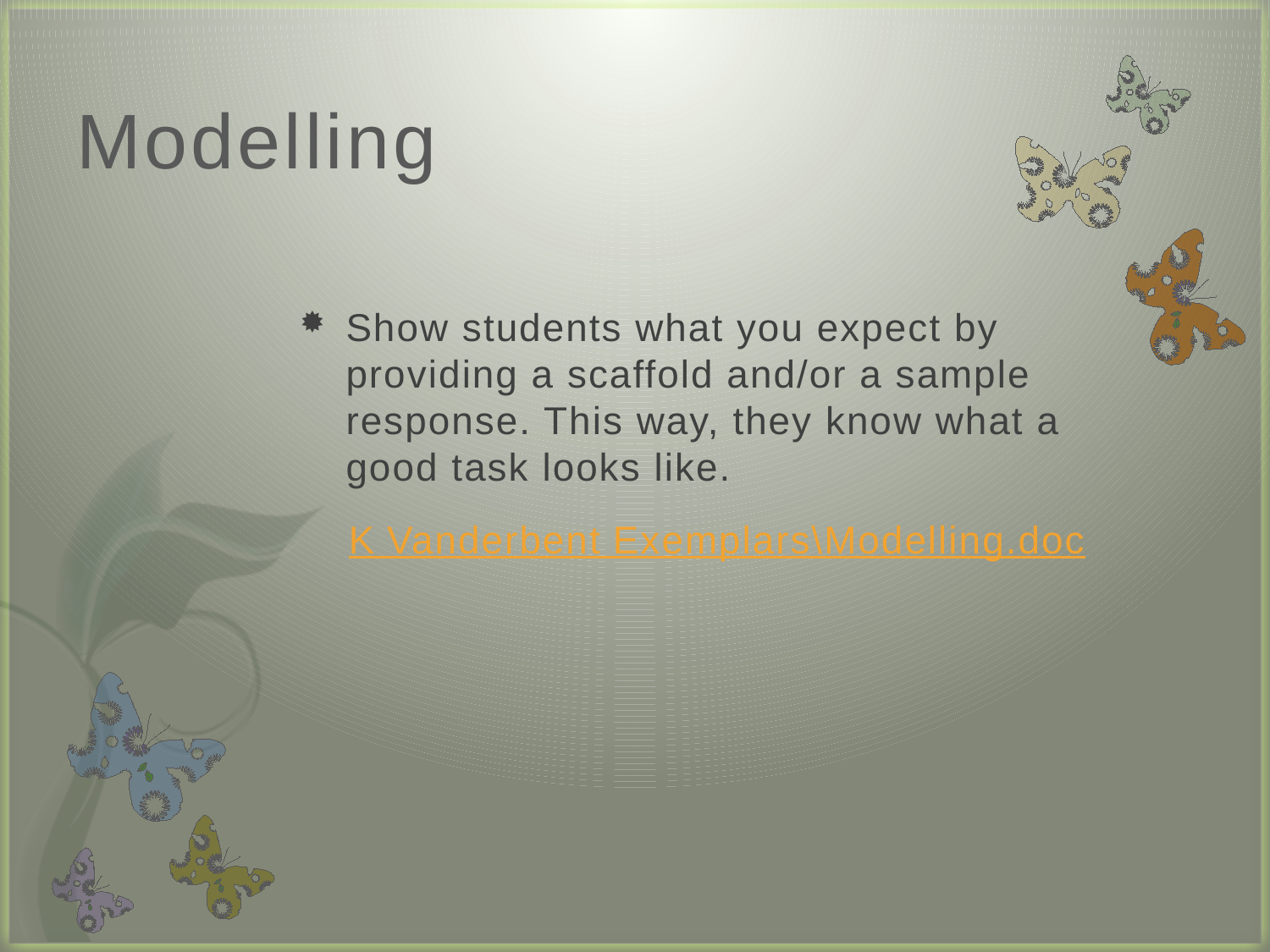

# Modelling
Show students what you expect by providing a scaffold and/or a sample response. This way, they know what a good task looks like.
    K Vanderbent Exemplars\Modelling.doc